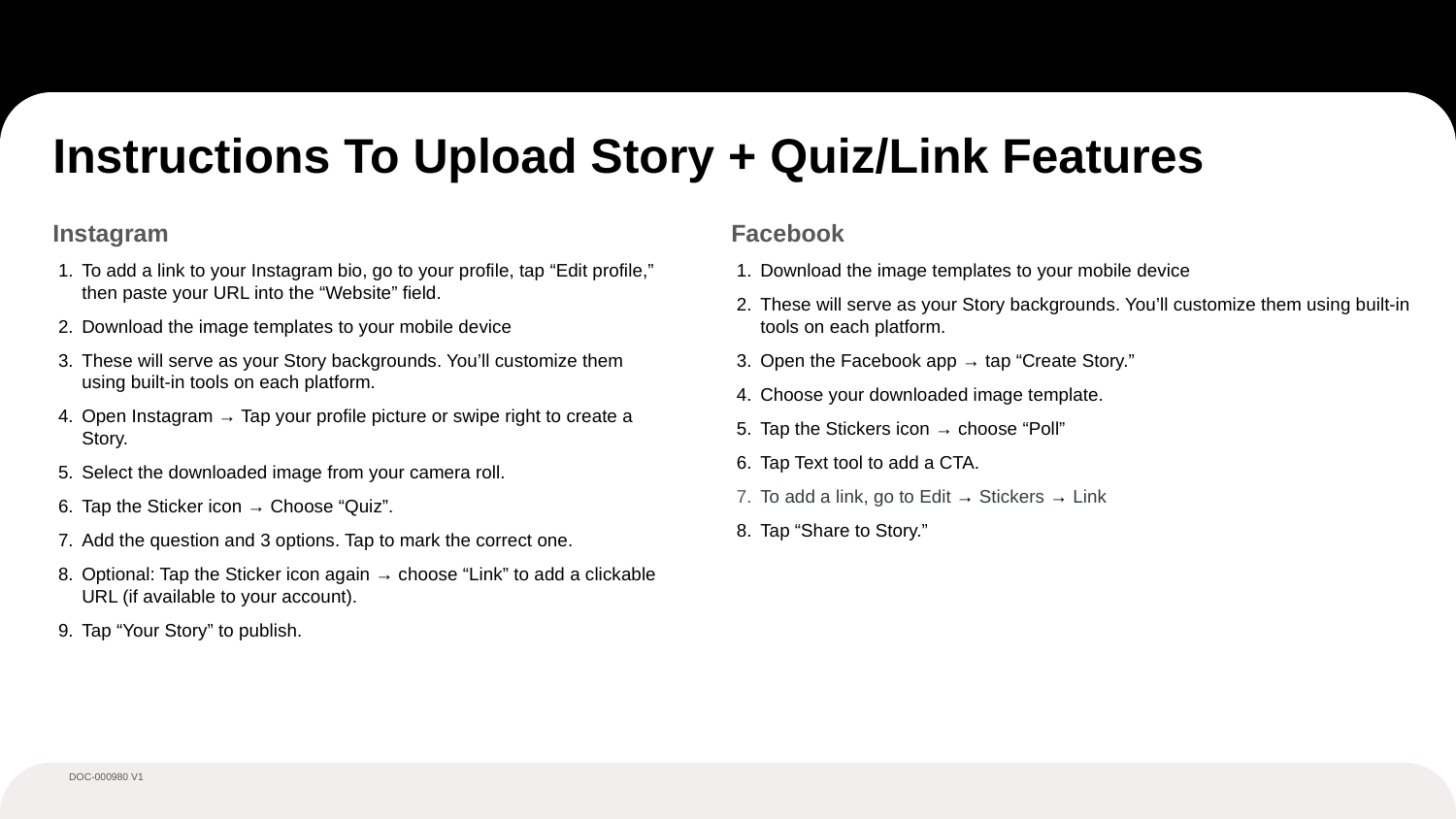

# Instructions To Upload Story + Quiz/Link Features
Instagram
To add a link to your Instagram bio, go to your profile, tap “Edit profile,” then paste your URL into the “Website” field.
Download the image templates to your mobile device
These will serve as your Story backgrounds. You’ll customize them using built-in tools on each platform.
Open Instagram → Tap your profile picture or swipe right to create a Story.
Select the downloaded image from your camera roll.
Tap the Sticker icon → Choose “Quiz”.
Add the question and 3 options. Tap to mark the correct one.
Optional: Tap the Sticker icon again → choose “Link” to add a clickable URL (if available to your account).
Tap “Your Story” to publish.
Facebook
Download the image templates to your mobile device
These will serve as your Story backgrounds. You’ll customize them using built-in tools on each platform.
Open the Facebook app → tap “Create Story.”
Choose your downloaded image template.
Tap the Stickers icon → choose “Poll”
Tap Text tool to add a CTA.
To add a link, go to Edit → Stickers → Link
Tap “Share to Story.”

DOC-000980 V1